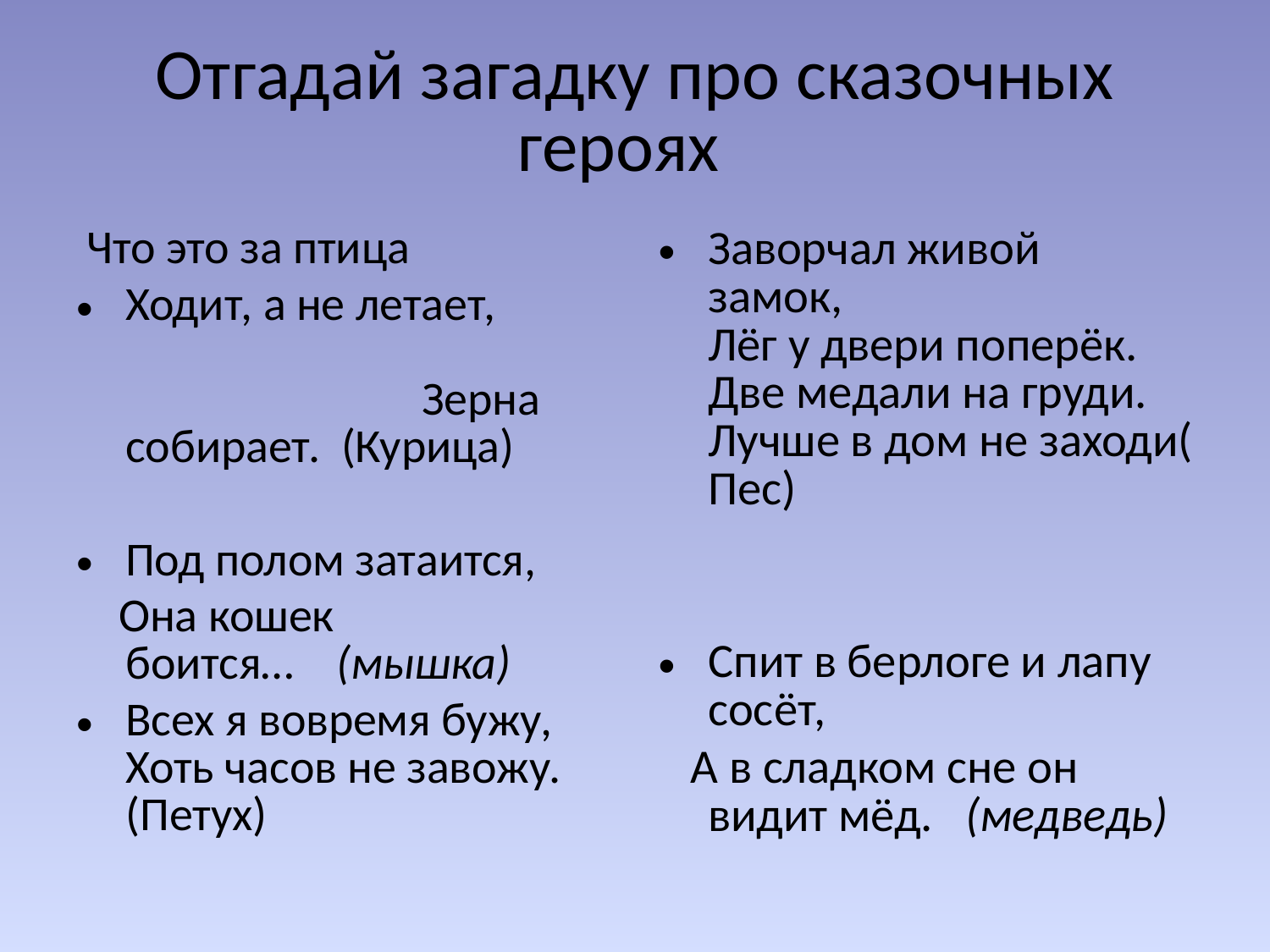

# Отгадай загадку про сказочных героях
 Что это за птица
Ходит, а не летает,
                                                                          Зерна собирает.  (Курица)

Под полом затаится,
    Она кошек боится…    (мышка)
Всех я вовремя бужу,  Хоть часов не завожу.   (Петух)

Заворчал живой замок, 
Лёг у двери поперёк. 
Две медали на груди. 
Лучше в дом не заходи( Пес)

Спит в берлоге и лапу сосёт,
   А в сладком сне он видит мёд.   (медведь)